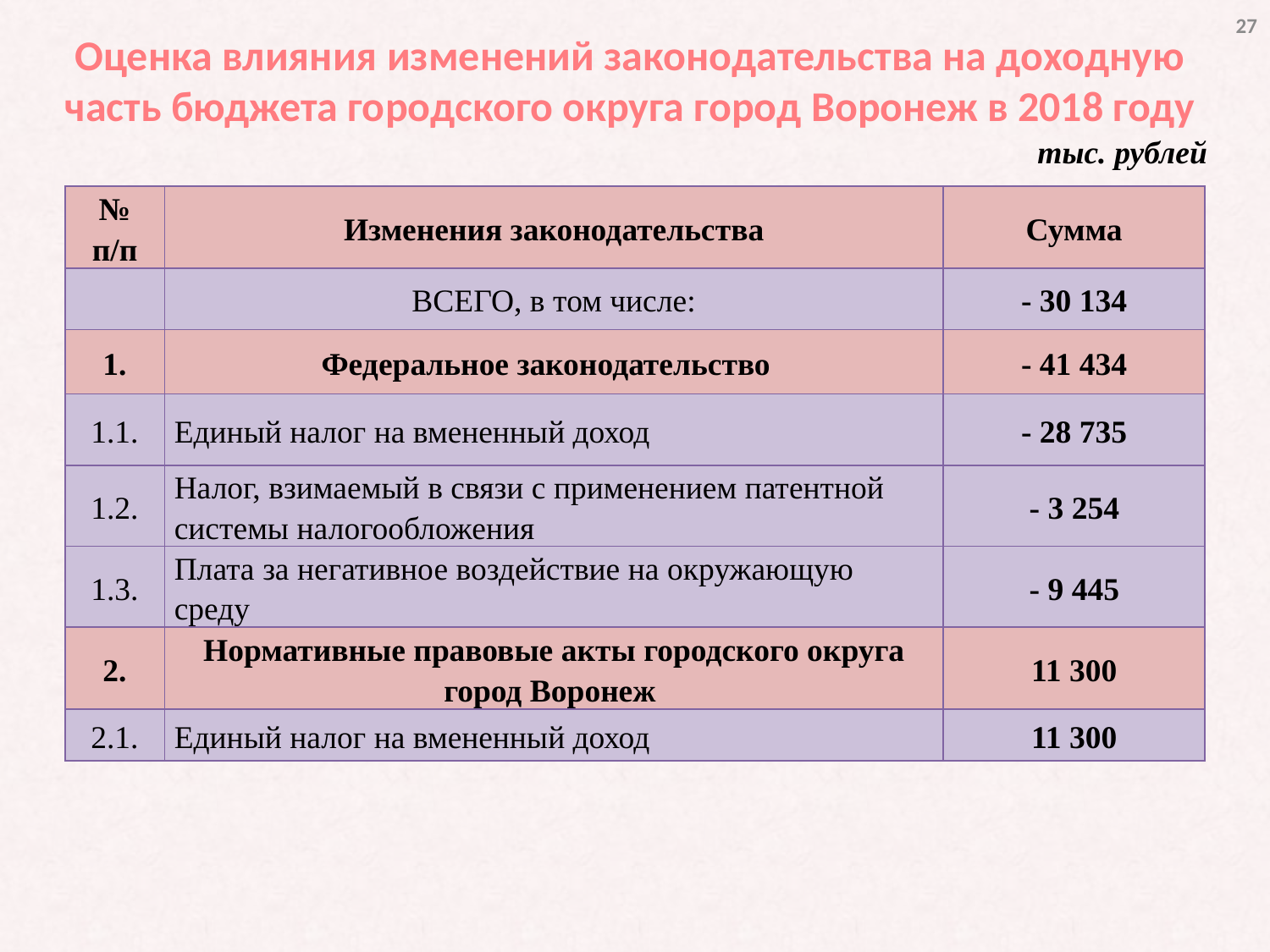

27
# Оценка влияния изменений законодательства на доходную часть бюджета городского округа город Воронеж в 2018 году
тыс. рублей
| № п/п | Изменения законодательства | Сумма |
| --- | --- | --- |
|  | ВСЕГО, в том числе: | - 30 134 |
| 1. | Федеральное законодательство | - 41 434 |
| 1.1. | Единый налог на вмененный доход | - 28 735 |
| 1.2. | Налог, взимаемый в связи с применением патентной системы налогообложения | - 3 254 |
| 1.3. | Плата за негативное воздействие на окружающую среду | - 9 445 |
| 2. | Нормативные правовые акты городского округа город Воронеж | 11 300 |
| 2.1. | Единый налог на вмененный доход | 11 300 |